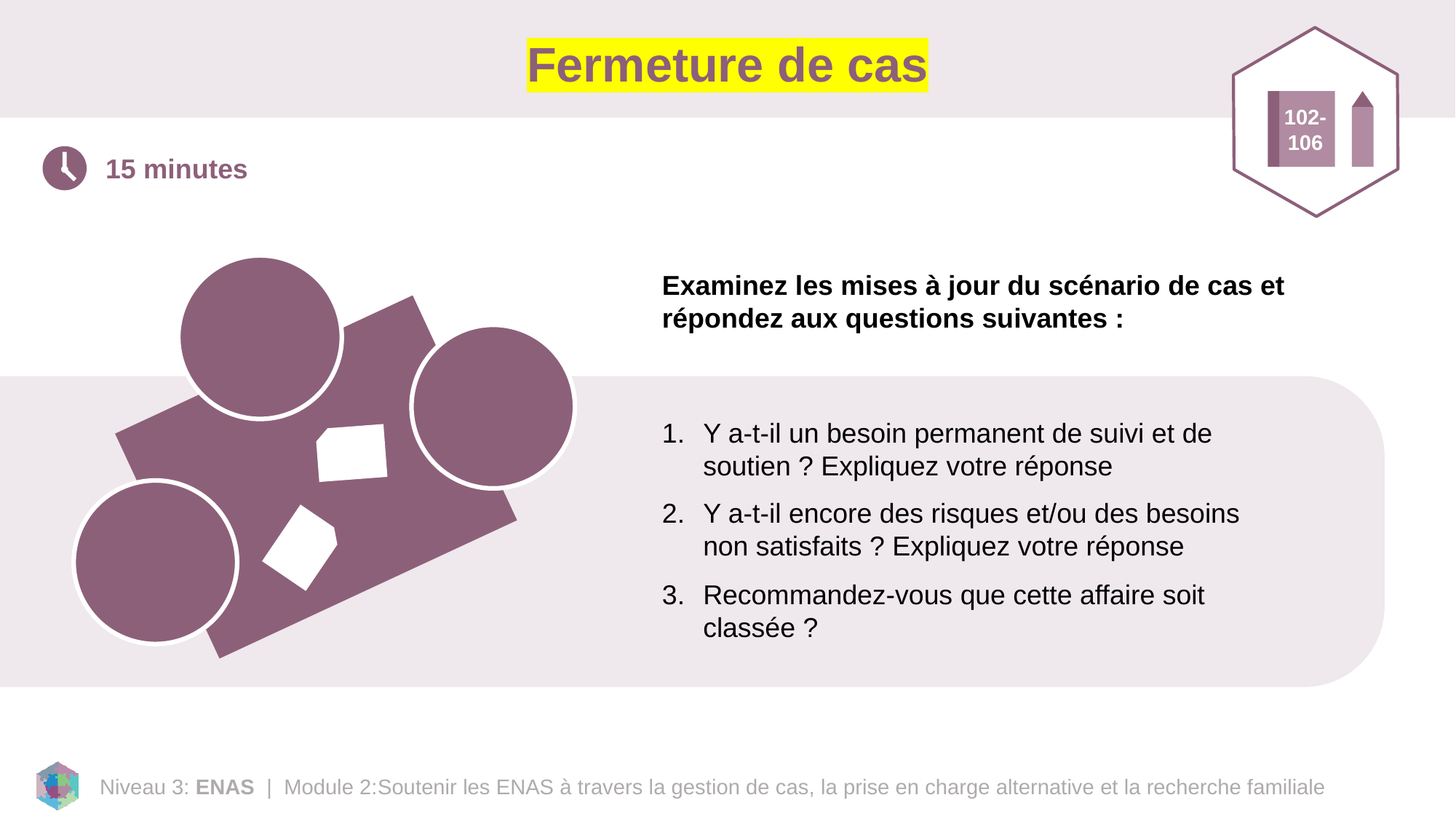

# Fermeture de cas

102-106

15 minutes

Examinez les mises à jour du scénario de cas et répondez aux questions suivantes :
Y a-t-il un besoin permanent de suivi et de soutien ? Expliquez votre réponse
Y a-t-il encore des risques et/ou des besoins non satisfaits ? Expliquez votre réponse
Recommandez-vous que cette affaire soit classée ?